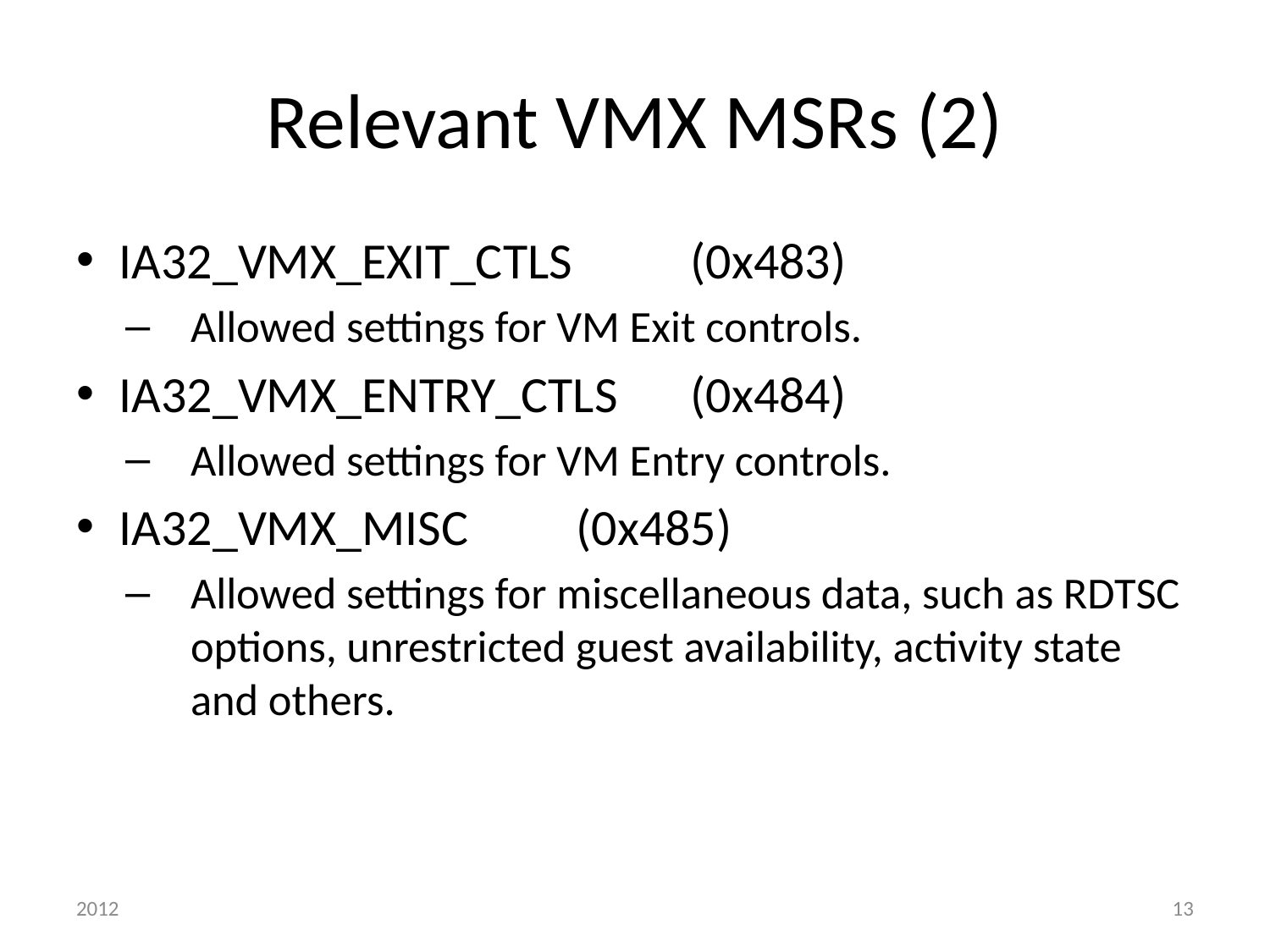

# Relevant VMX MSRs (2)
IA32_VMX_EXIT_CTLS  					(0x483)
Allowed settings for VM Exit controls.
IA32_VMX_ENTRY_CTLS  					(0x484)
Allowed settings for VM Entry controls.
IA32_VMX_MISC 							(0x485)
Allowed settings for miscellaneous data, such as RDTSC options, unrestricted guest availability, activity state and others.

2012

13